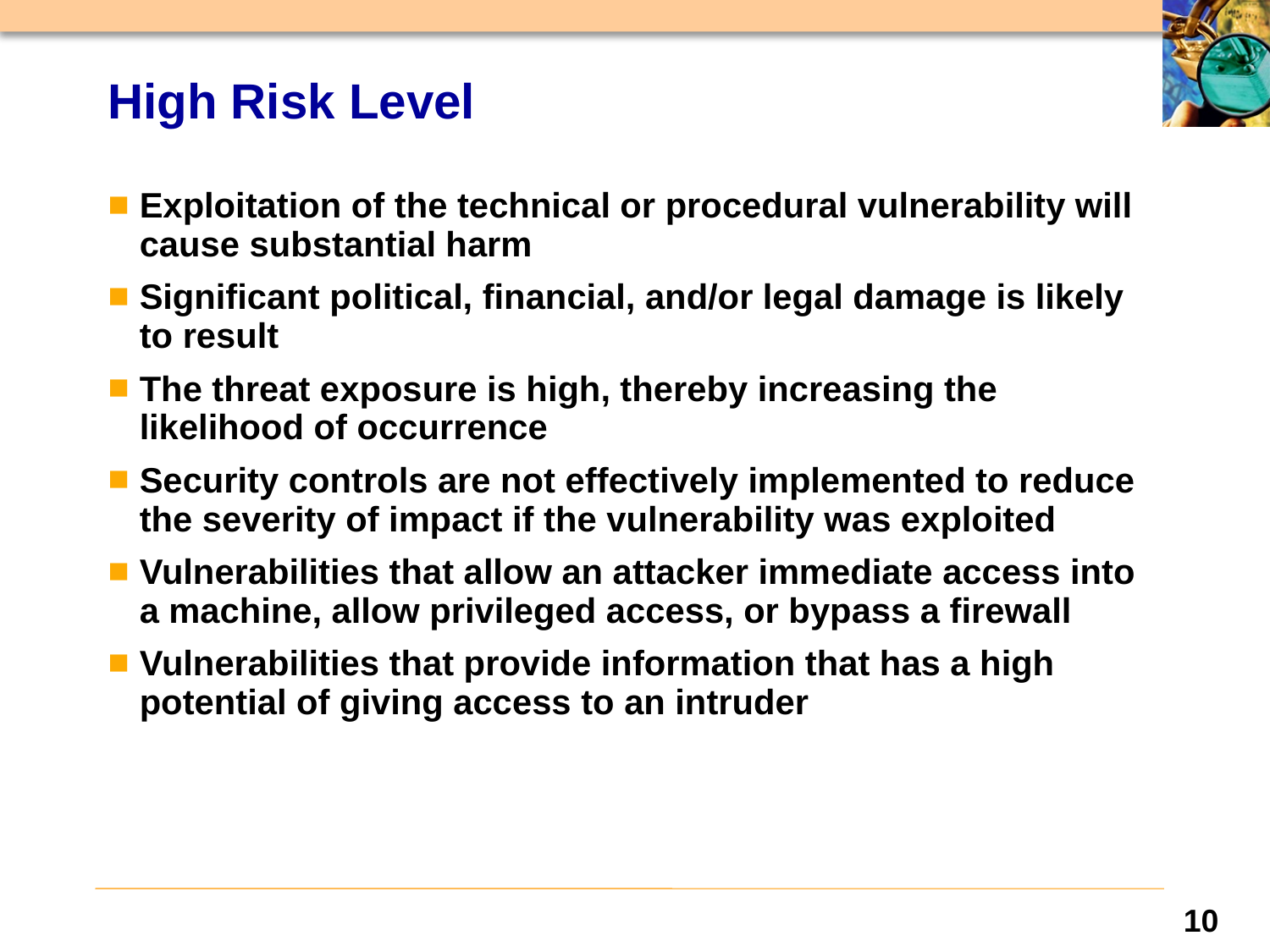

# High Risk Level
Exploitation of the technical or procedural vulnerability will cause substantial harm
Significant political, financial, and/or legal damage is likely to result
The threat exposure is high, thereby increasing the likelihood of occurrence
Security controls are not effectively implemented to reduce the severity of impact if the vulnerability was exploited
Vulnerabilities that allow an attacker immediate access into a machine, allow privileged access, or bypass a firewall
Vulnerabilities that provide information that has a high potential of giving access to an intruder